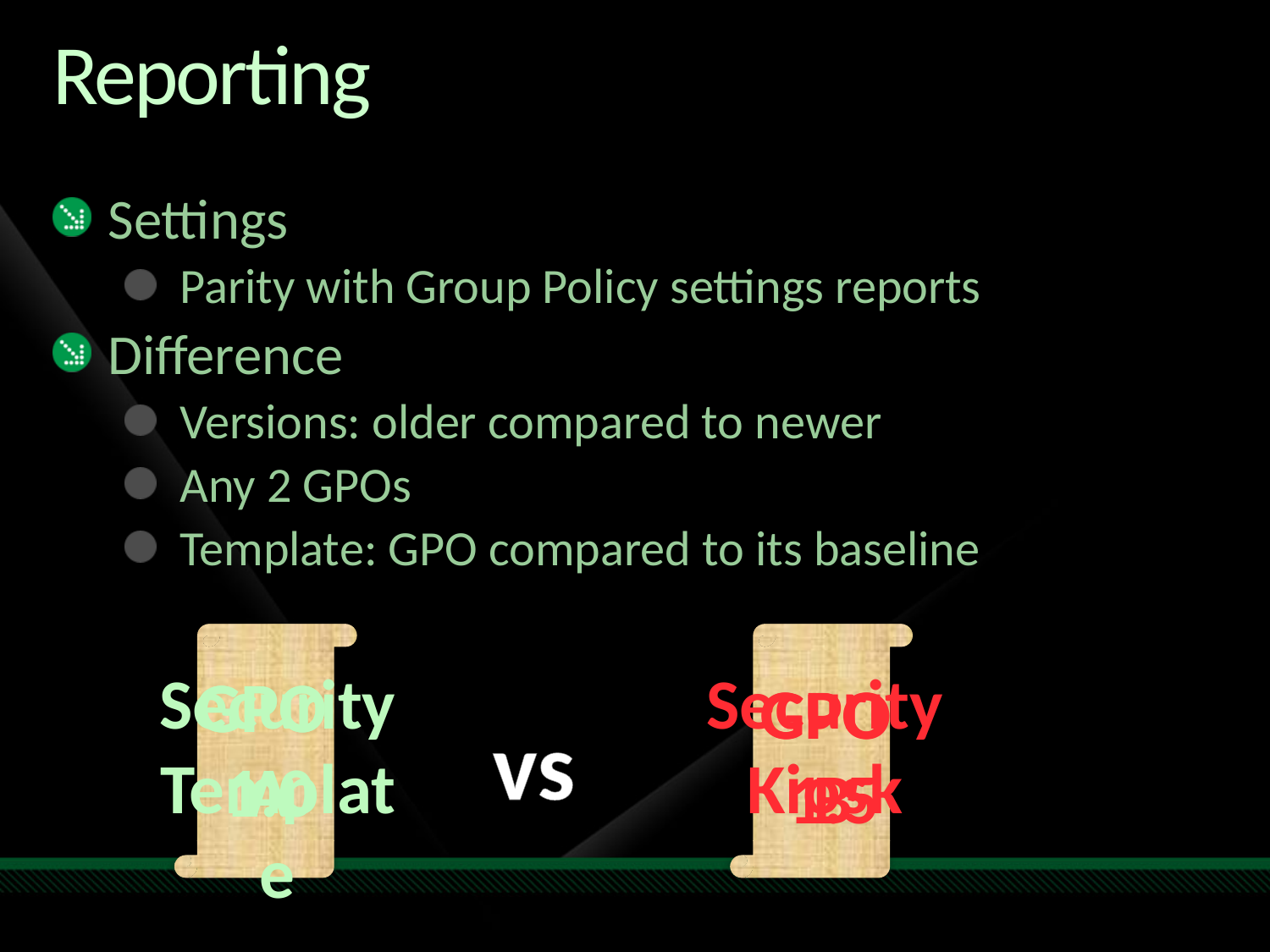

# Reporting
Settings
Parity with Group Policy settings reports
Difference
Versions: older compared to newer
Any 2 GPOs
Template: GPO compared to its baseline

Security Template
Security
Kiosk
GPO
 1.0
GPO
 A
GPO
 B
GPO
 1.5
vs